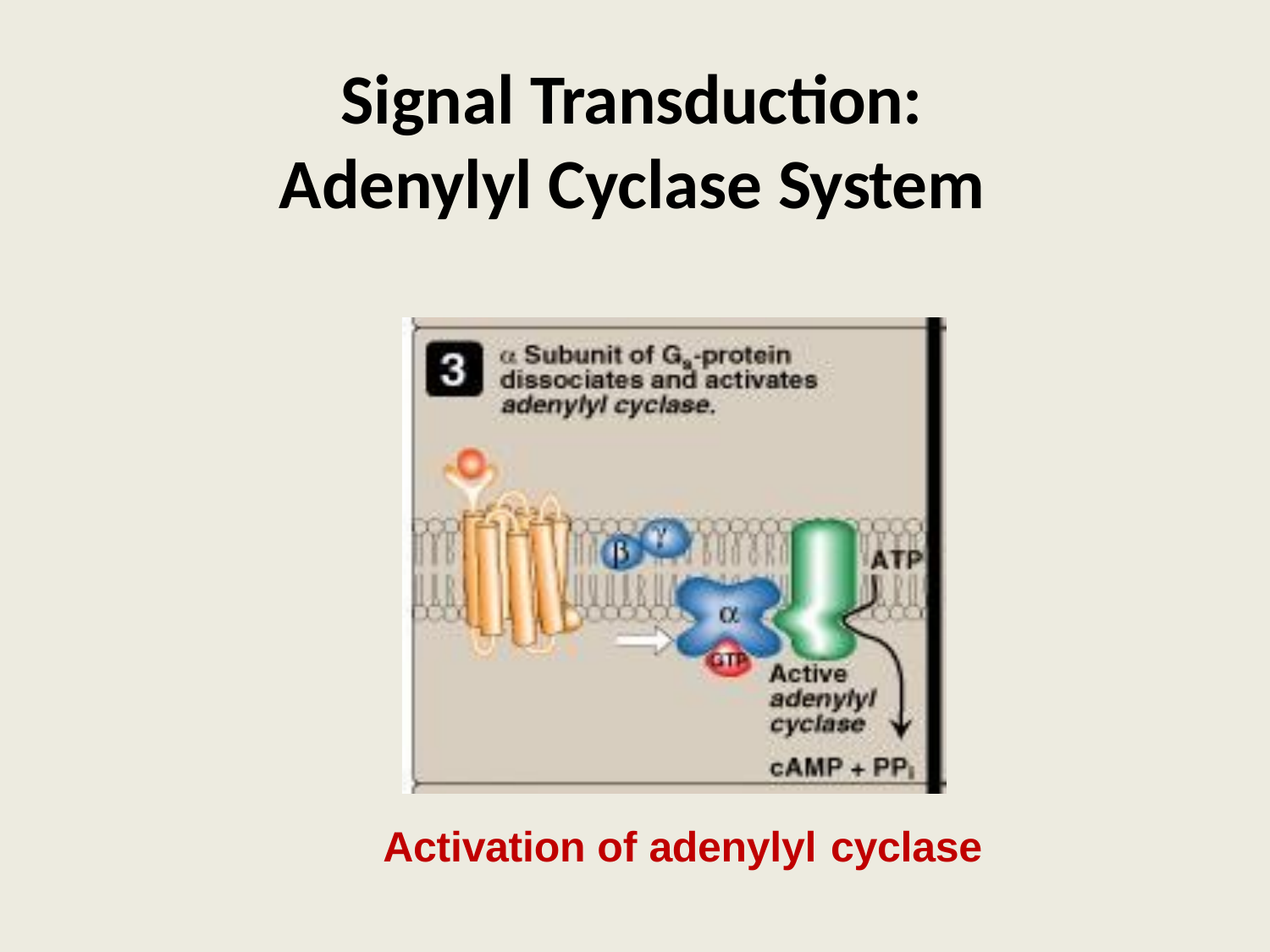

# Signal Transduction:  Adenylyl Cyclase System

Activation of adenylyl cyclase